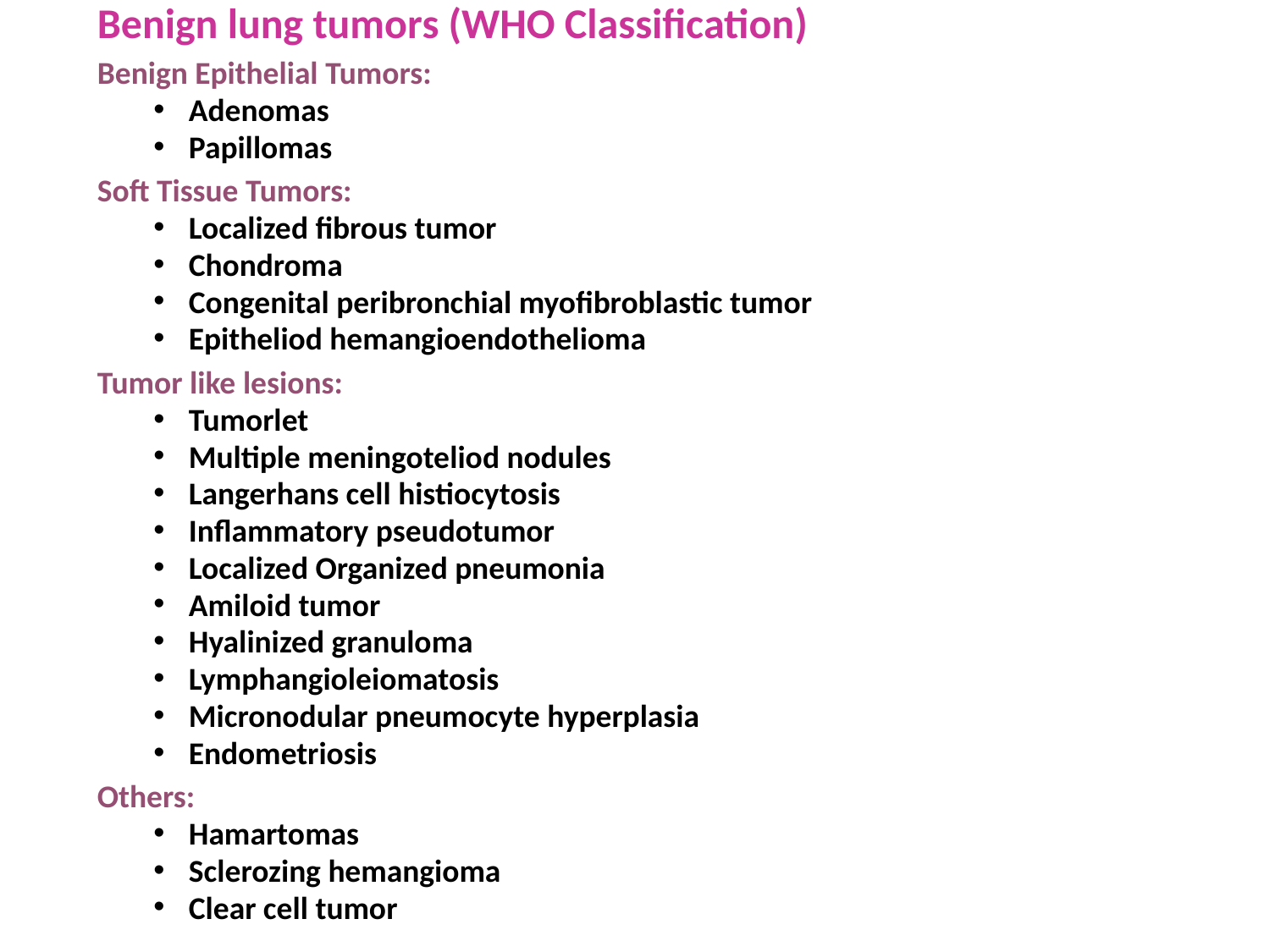

Benign lung tumors (WHO Classification)
Benign Epithelial Tumors:
Adenomas
Papillomas
Soft Tissue Tumors:
Localized fibrous tumor
Chondroma
Congenital peribronchial myofibroblastic tumor
Epitheliod hemangioendothelioma
Tumor like lesions:
Tumorlet
Multiple meningoteliod nodules
Langerhans cell histiocytosis
Inflammatory pseudotumor
Localized Organized pneumonia
Amiloid tumor
Hyalinized granuloma
Lymphangioleiomatosis
Micronodular pneumocyte hyperplasia
Endometriosis
Others:
Hamartomas
Sclerozing hemangioma
Clear cell tumor